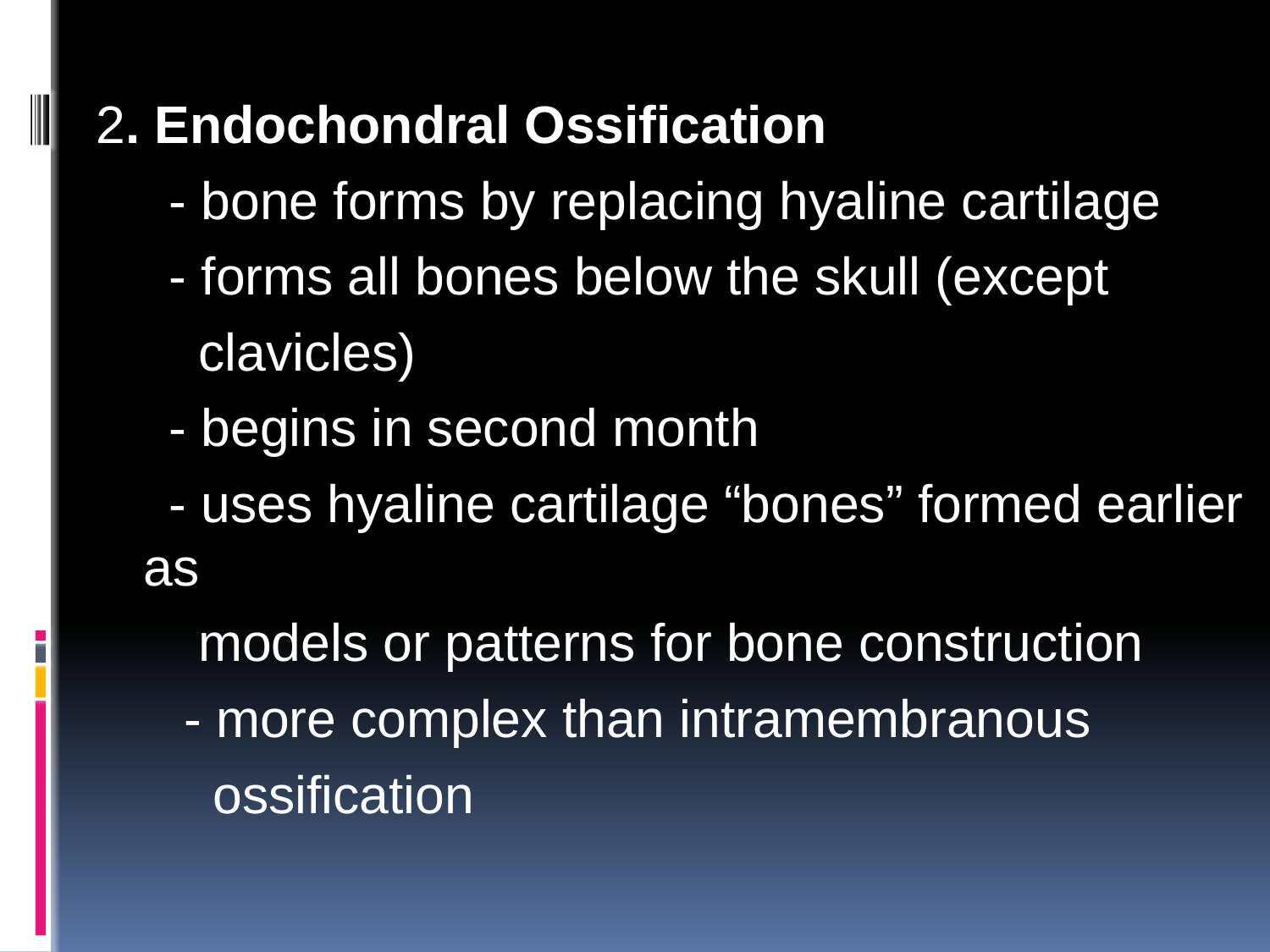

#
2. Endochondral Ossification
     - bone forms by replacing hyaline cartilage
     - forms all bones below the skull (except
       clavicles)
     - begins in second month
     - uses hyaline cartilage “bones” formed earlier as
       models or patterns for bone construction
      - more complex than intramembranous
        ossification